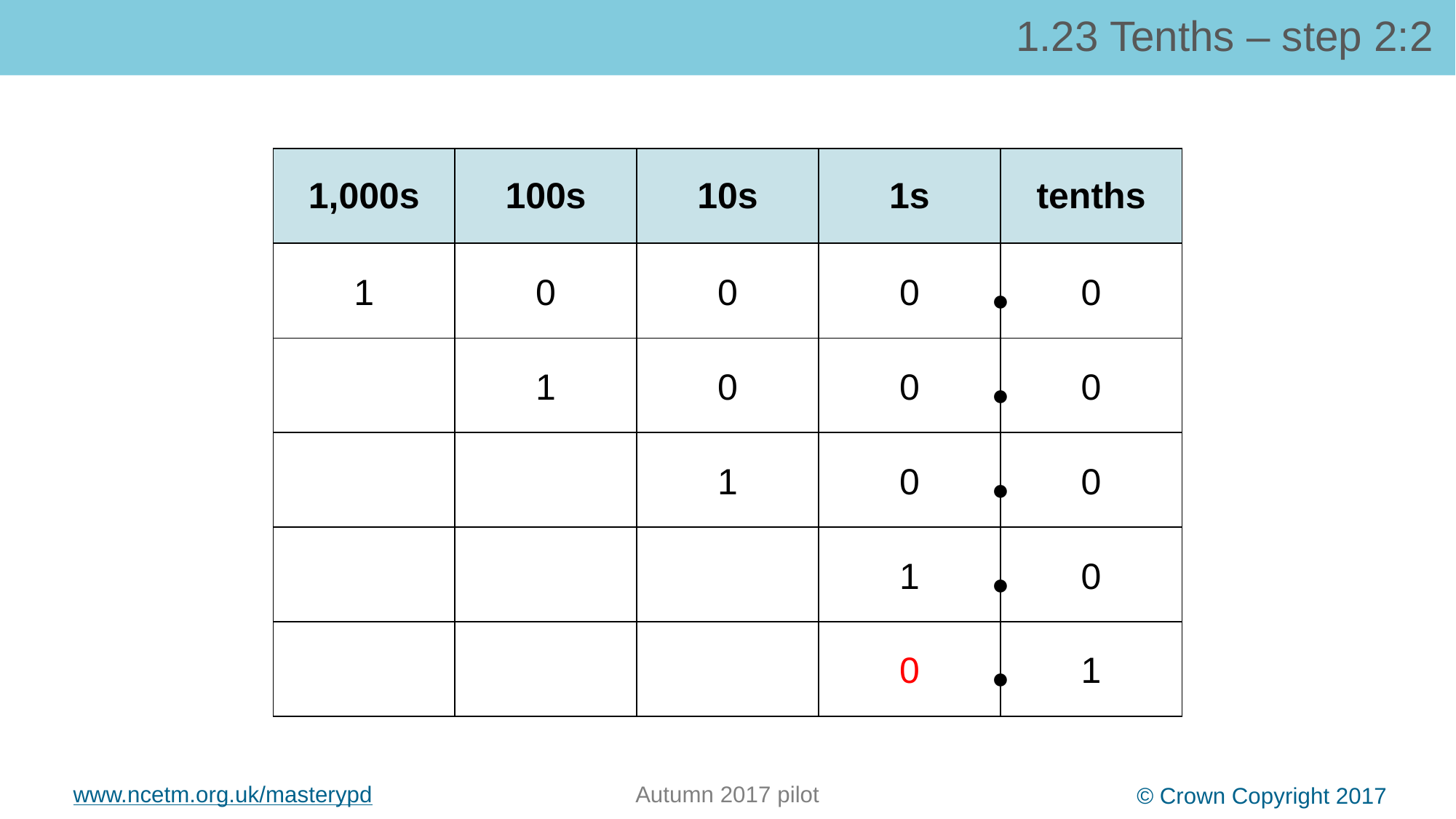

1.23 Tenths – step 2:2
| 1,000s | 100s | 10s | 1s | tenths |
| --- | --- | --- | --- | --- |
|  |  |  |  |  |
| --- | --- | --- | --- | --- |
|  |  |  |  |  |
|  |  |  |  |  |
|  |  |  |  |  |
|  |  |  |  |  |
1
0
0
0
0
0
0
0
0
0
0
•
•
•
•
•
1
1
1
0
1